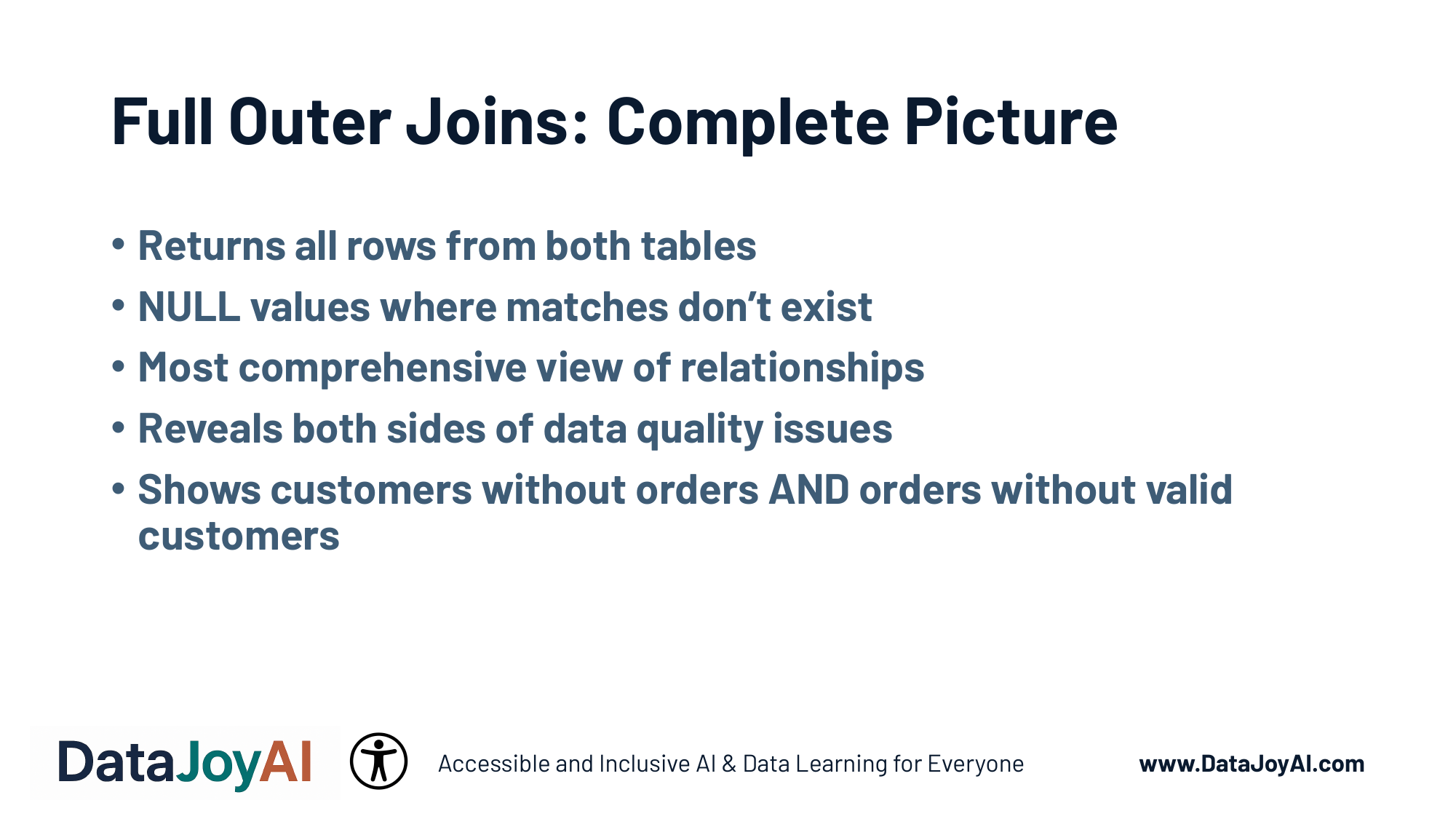

# Full Outer Joins: Complete Picture
Returns all rows from both tables
NULL values where matches don’t exist
Most comprehensive view of relationships
Reveals both sides of data quality issues
Shows customers without orders AND orders without valid customers